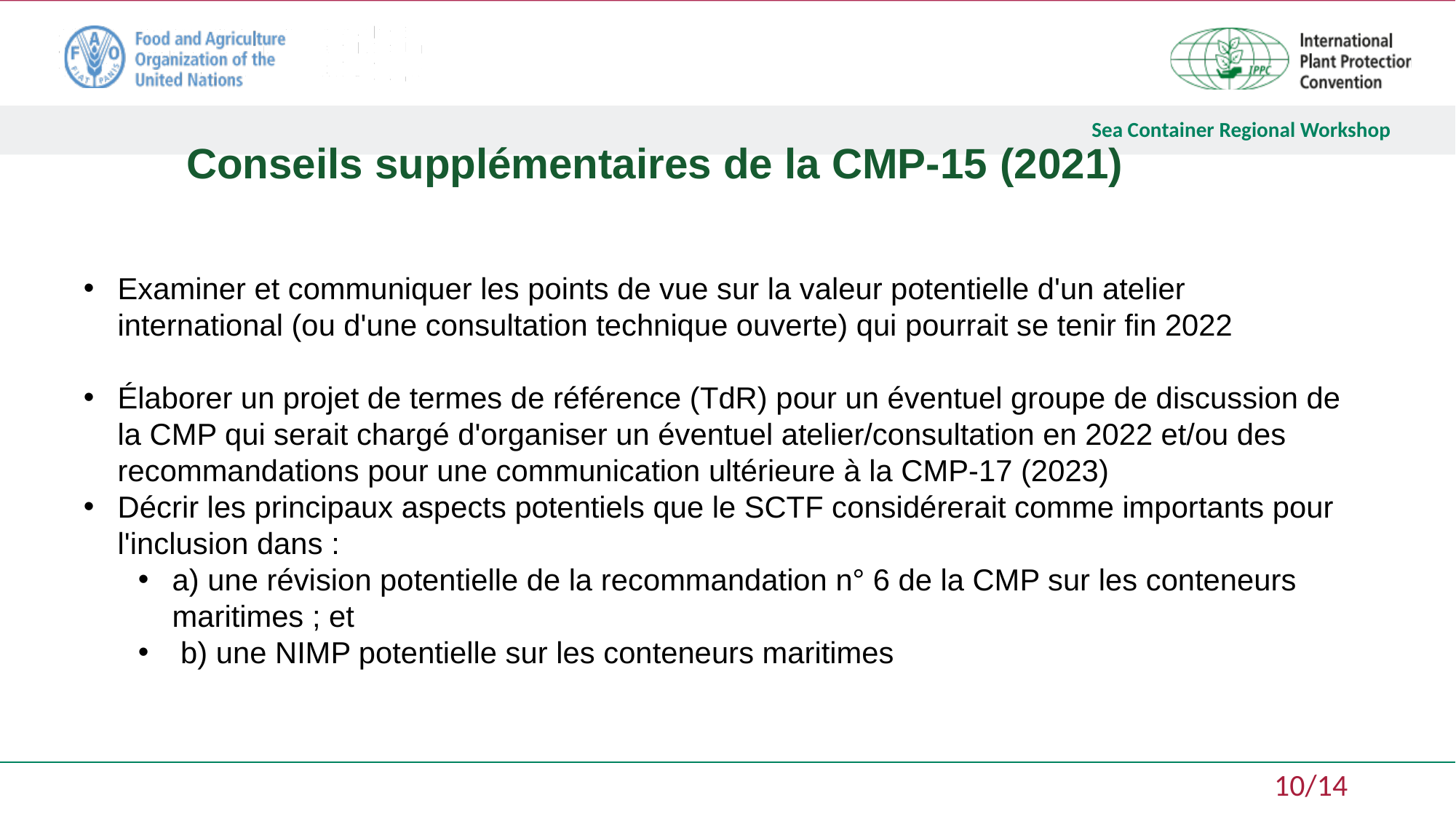

Conseils supplémentaires de la CMP-15 (2021)
Examiner et communiquer les points de vue sur la valeur potentielle d'un atelier international (ou d'une consultation technique ouverte) qui pourrait se tenir fin 2022

Élaborer un projet de termes de référence (TdR) pour un éventuel groupe de discussion de la CMP qui serait chargé d'organiser un éventuel atelier/consultation en 2022 et/ou des recommandations pour une communication ultérieure à la CMP-17 (2023)
Décrir les principaux aspects potentiels que le SCTF considérerait comme importants pour l'inclusion dans :
a) une révision potentielle de la recommandation n° 6 de la CMP sur les conteneurs maritimes ; et
 b) une NIMP potentielle sur les conteneurs maritimes